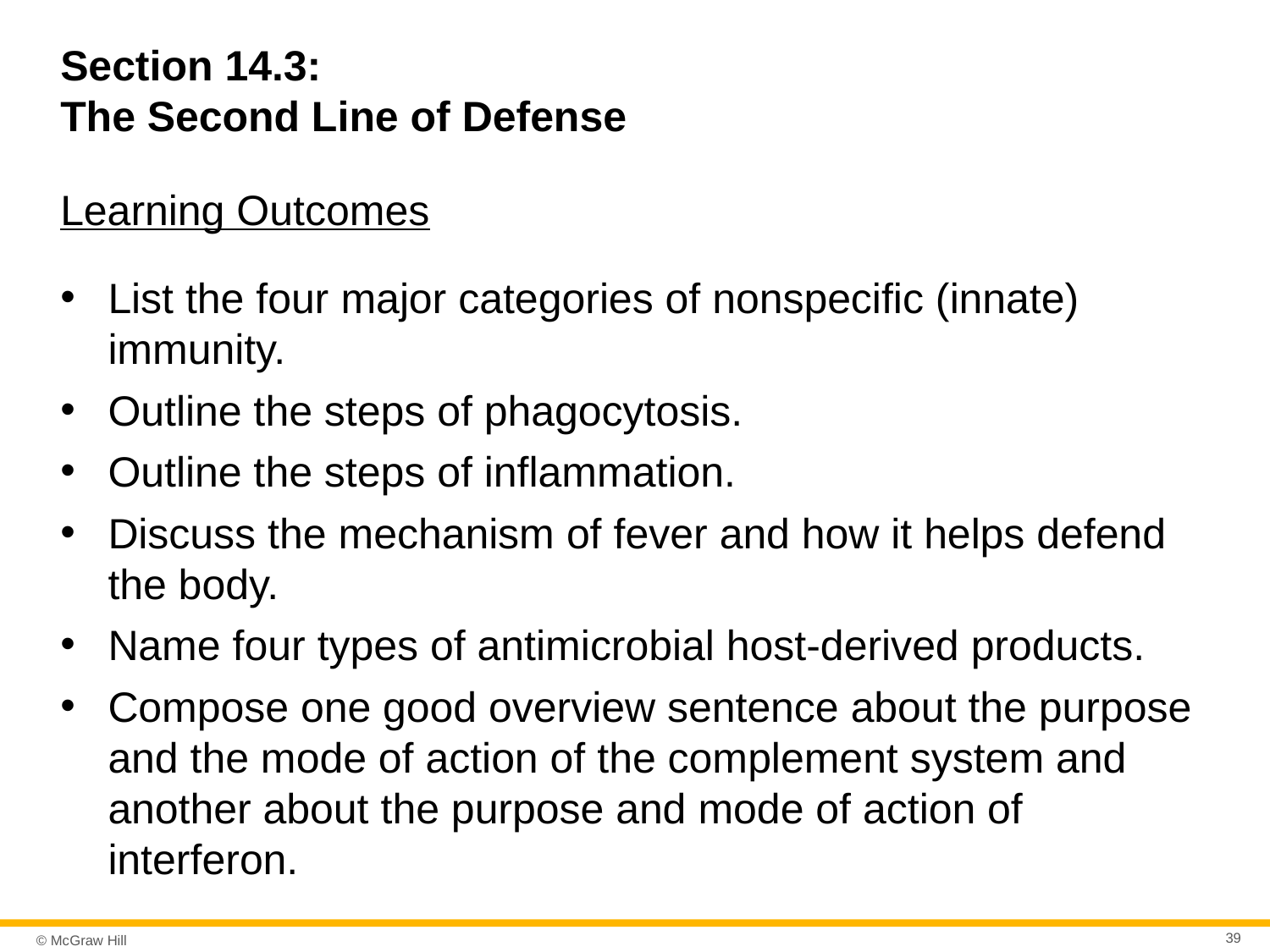

# Section 14.3: The Second Line of Defense
Learning Outcomes
List the four major categories of nonspecific (innate) immunity.
Outline the steps of phagocytosis.
Outline the steps of inflammation.
Discuss the mechanism of fever and how it helps defend the body.
Name four types of antimicrobial host-derived products.
Compose one good overview sentence about the purpose and the mode of action of the complement system and another about the purpose and mode of action of interferon.